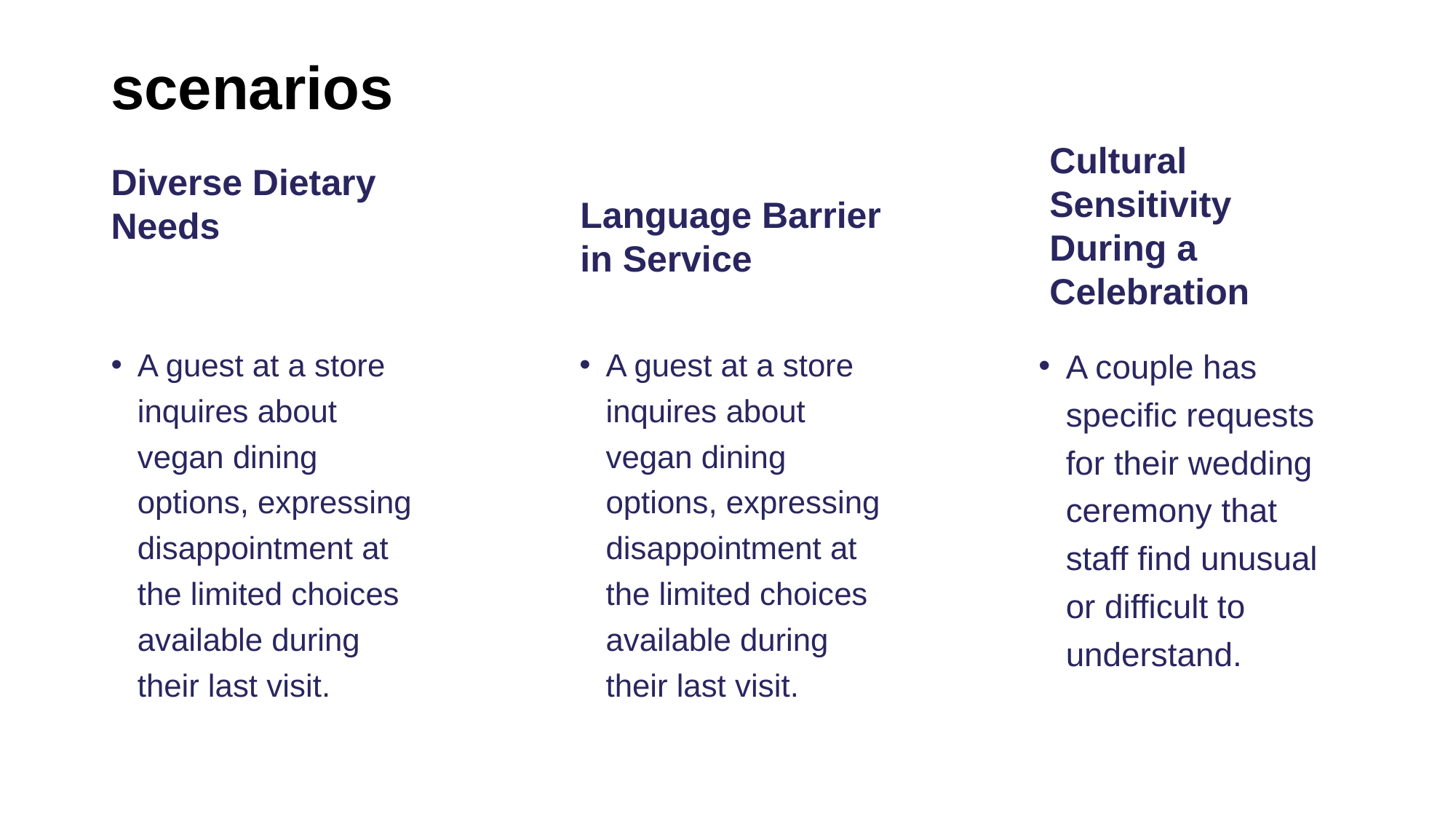

# scenarios
Cultural Sensitivity During a Celebration
Diverse Dietary Needs
Language Barrier in Service
A guest at a store inquires about vegan dining options, expressing disappointment at the limited choices available during their last visit.
A guest at a store inquires about vegan dining options, expressing disappointment at the limited choices available during their last visit.
A couple has specific requests for their wedding ceremony that staff find unusual or difficult to understand.